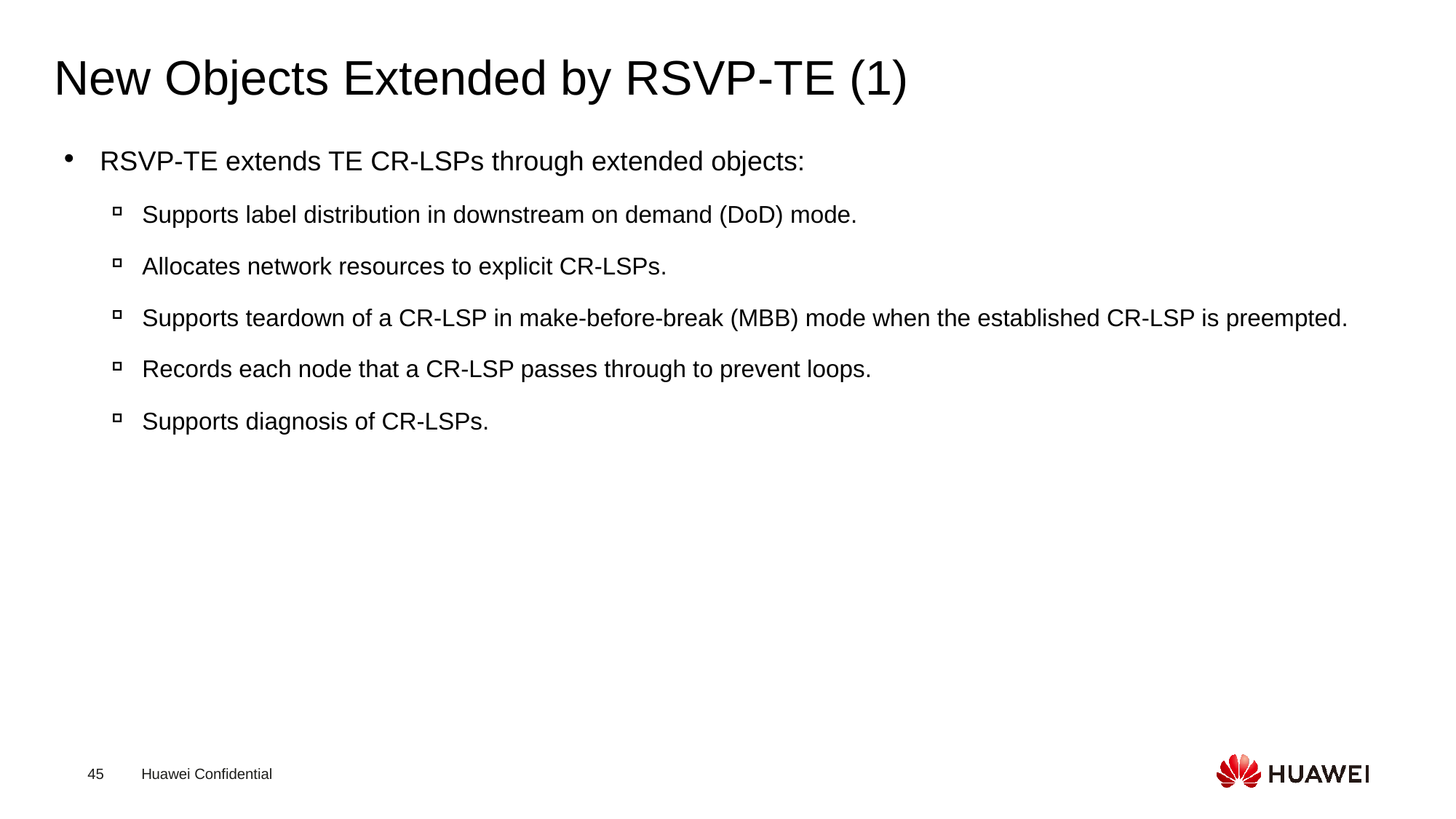

# New Objects Extended by RSVP-TE (1)
RSVP-TE extends TE CR-LSPs through extended objects:
Supports label distribution in downstream on demand (DoD) mode.
Allocates network resources to explicit CR-LSPs.
Supports teardown of a CR-LSP in make-before-break (MBB) mode when the established CR-LSP is preempted.
Records each node that a CR-LSP passes through to prevent loops.
Supports diagnosis of CR-LSPs.